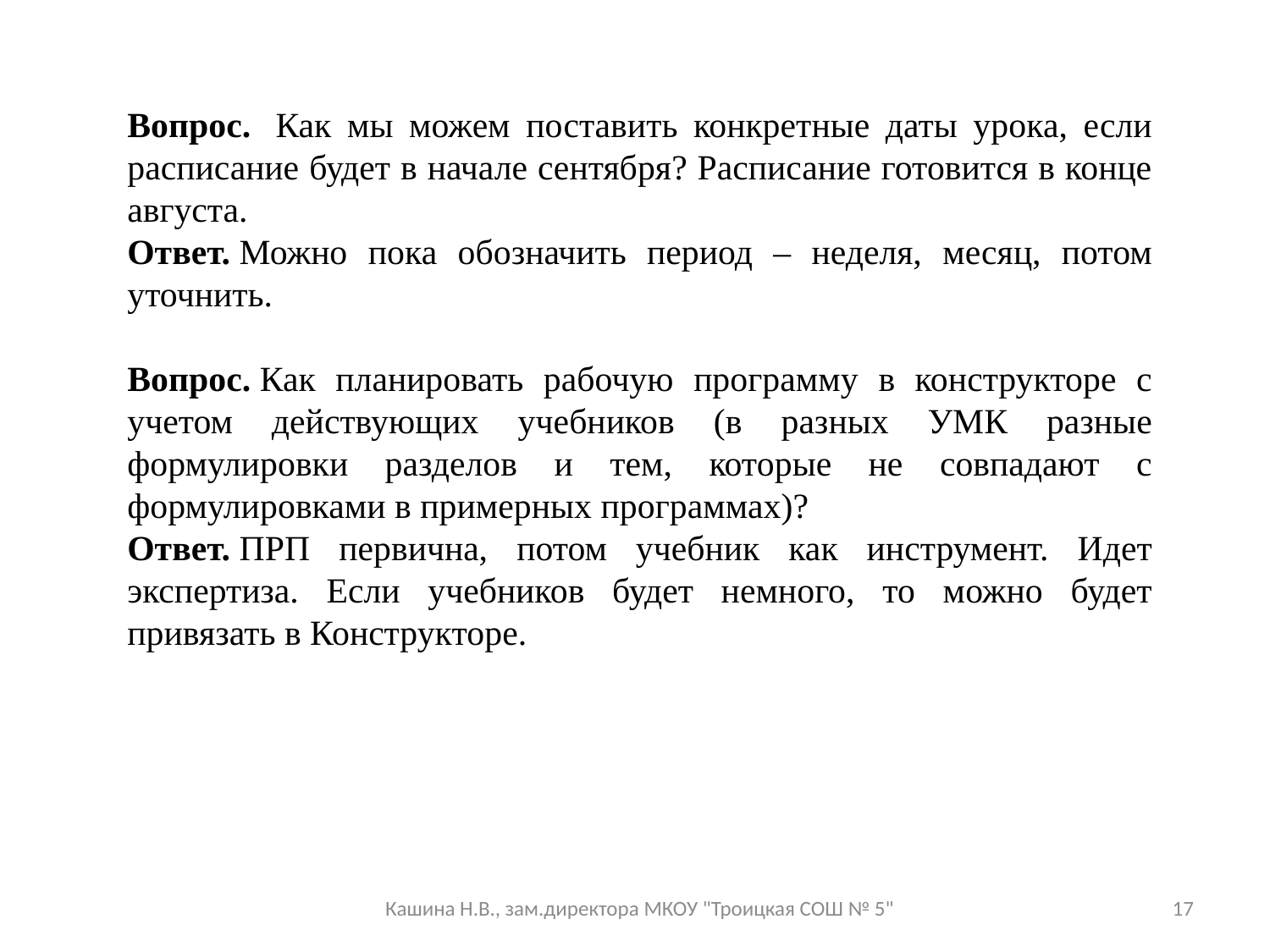

Вопрос.  Как мы можем поставить конкретные даты урока, если расписание будет в начале сентября? Расписание готовится в конце августа.
Ответ. Можно пока обозначить период – неделя, месяц, потом уточнить.

Вопрос. Как планировать рабочую программу в конструкторе с учетом действующих учебников (в разных УМК разные формулировки разделов и тем, которые не совпадают с формулировками в примерных программах)?
Ответ. ПРП первична, потом учебник как инструмент. Идет экспертиза. Если учебников будет немного, то можно будет привязать в Конструкторе.

Кашина Н.В., зам.директора МКОУ "Троицкая СОШ № 5"
17